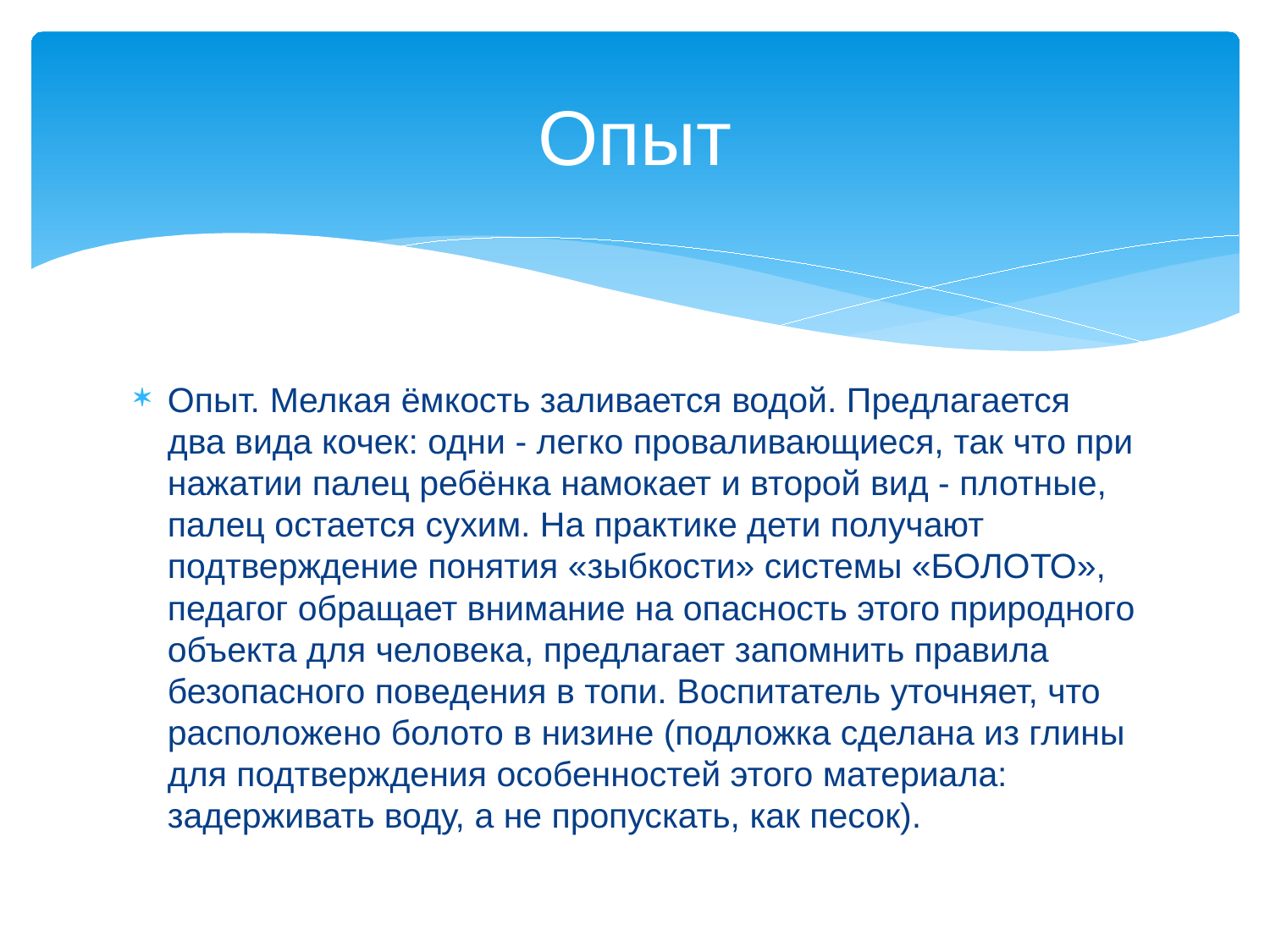

# Опыт
Опыт. Мелкая ёмкость заливается водой. Предлагается два вида кочек: одни - легко проваливающиеся, так что при нажатии палец ребёнка намокает и второй вид - плотные, палец остается сухим. На практике дети получают подтверждение понятия «зыбкости» системы «БОЛОТО», педагог обращает внимание на опасность этого природного объекта для человека, предлагает запомнить правила безопасного поведения в топи. Воспитатель уточняет, что расположено болото в низине (подложка сделана из глины для подтверждения особенностей этого материала: задерживать воду, а не пропускать, как песок).